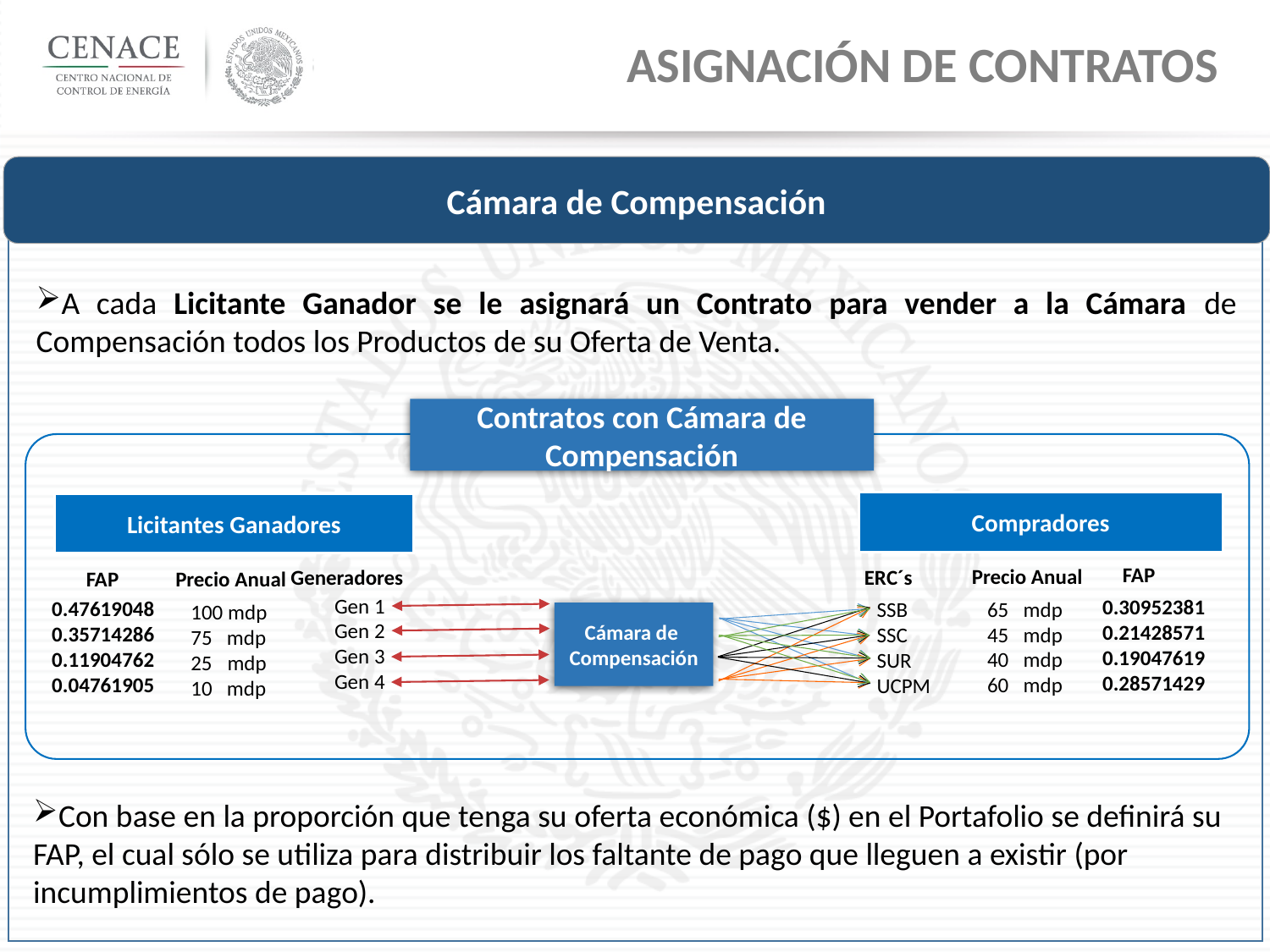

Asignación de Contratos
Cámara de Compensación

A cada Licitante Ganador se le asignará un Contrato para vender a la Cámara de Compensación todos los Productos de su Oferta de Venta.
Contratos con Cámara de Compensación

Compradores
Licitantes Ganadores
FAP
Precio Anual
ERC´s
Generadores
Precio Anual
FAP

Cámara de
Compensación
Gen 1
Gen 2
Gen 3
Gen 4
0.30952381
0.21428571
0.19047619
0.28571429
0.47619048
0.35714286
0.11904762
0.04761905
65   mdp
45   mdp
40   mdp
60   mdp
SSB
SSC
SUR
UCPM
100 mdp
75   mdp
 mdp
10   mdp
Con base en la proporción que tenga su oferta económica ($) en el Portafolio se definirá su FAP, el cual sólo se utiliza para distribuir los faltante de pago que lleguen a existir (por incumplimientos de pago).
20